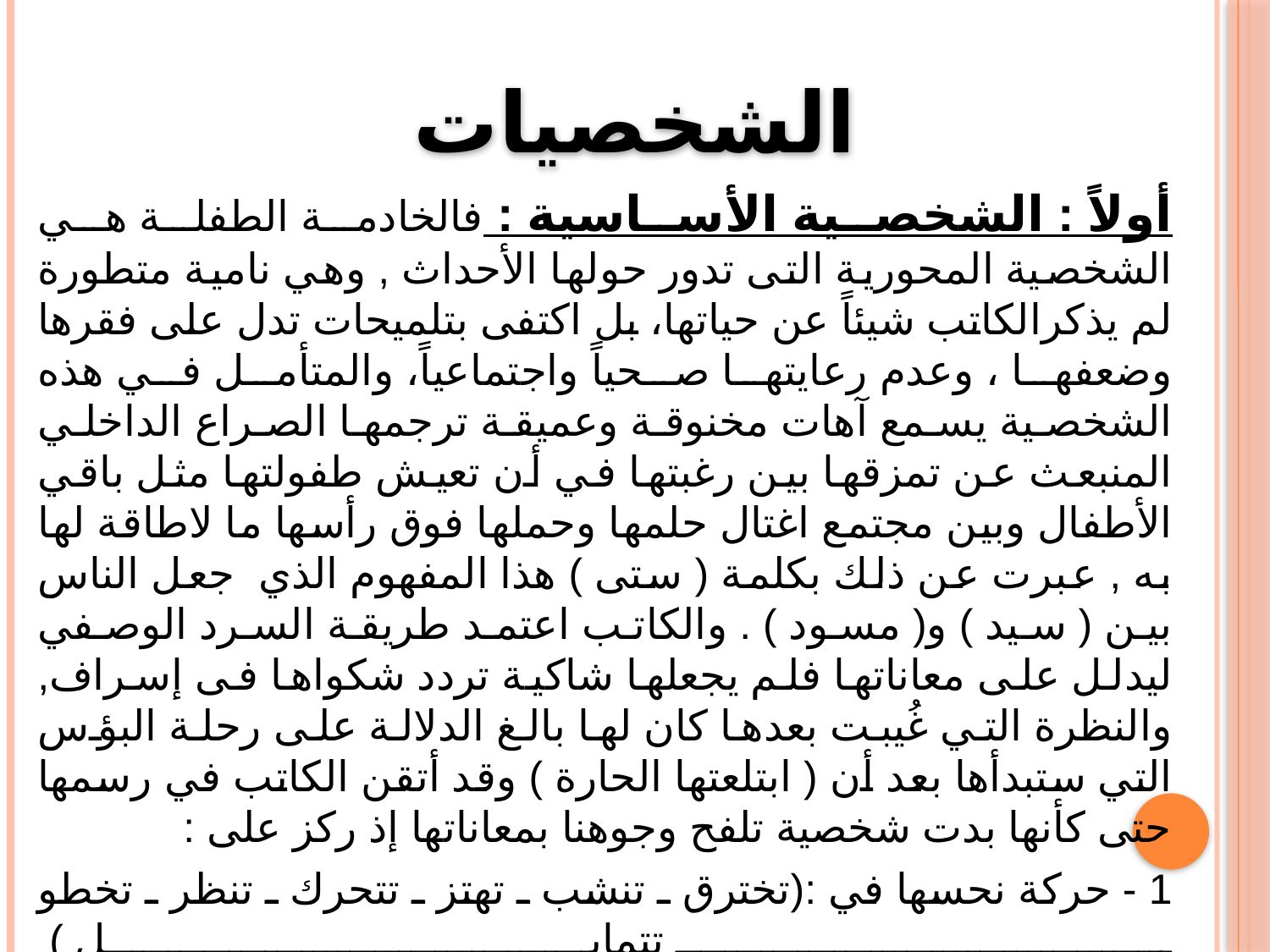

# الشخصيات
أولاً : الشخصية الأساسية : فالخادمة الطفلة هي الشخصية المحورية التى تدور حولها الأحداث , وهي نامية متطورة لم يذكرالكاتب شيئاً عن حياتها، بل اكتفى بتلميحات تدل على فقرها وضعفها ، وعدم رعايتها صحياً واجتماعياً، والمتأمل في هذه الشخصية يسمع آهات مخنوقة وعميقة ترجمها الصراع الداخلي المنبعث عن تمزقها بين رغبتها في أن تعيش طفولتها مثل باقي الأطفال وبين مجتمع اغتال حلمها وحملها فوق رأسها ما لاطاقة لها به , عبرت عن ذلك بكلمة ( ستى ) هذا المفهوم الذي  جعل الناس بين ( سيد ) و( مسود ) . والكاتب اعتمد طريقة السرد الوصفي ليدلل على معاناتها فلم يجعلها شاكية تردد شكواها فى إسراف, والنظرة التي غُيبت بعدها كان لها بالغ الدلالة على رحلة البؤس التي ستبدأها بعد أن ( ابتلعتها الحارة ) وقد أتقن الكاتب في رسمها حتى كأنها بدت شخصية تلفح وجوهنا بمعاناتها إذ ركز على :
1 - حركة نحسها في :(تخترق ـ تنشب ـ تهتز ـ تتحرك ـ تنظر ـ تخطو ـ تتمايل )
2 - صوت نسمعه في : (صوت السيارات ـ وصوت الخطوات) .
3 - لون نراه في :(ثوبها القذر ـ عيونها الداكنة السوداء)